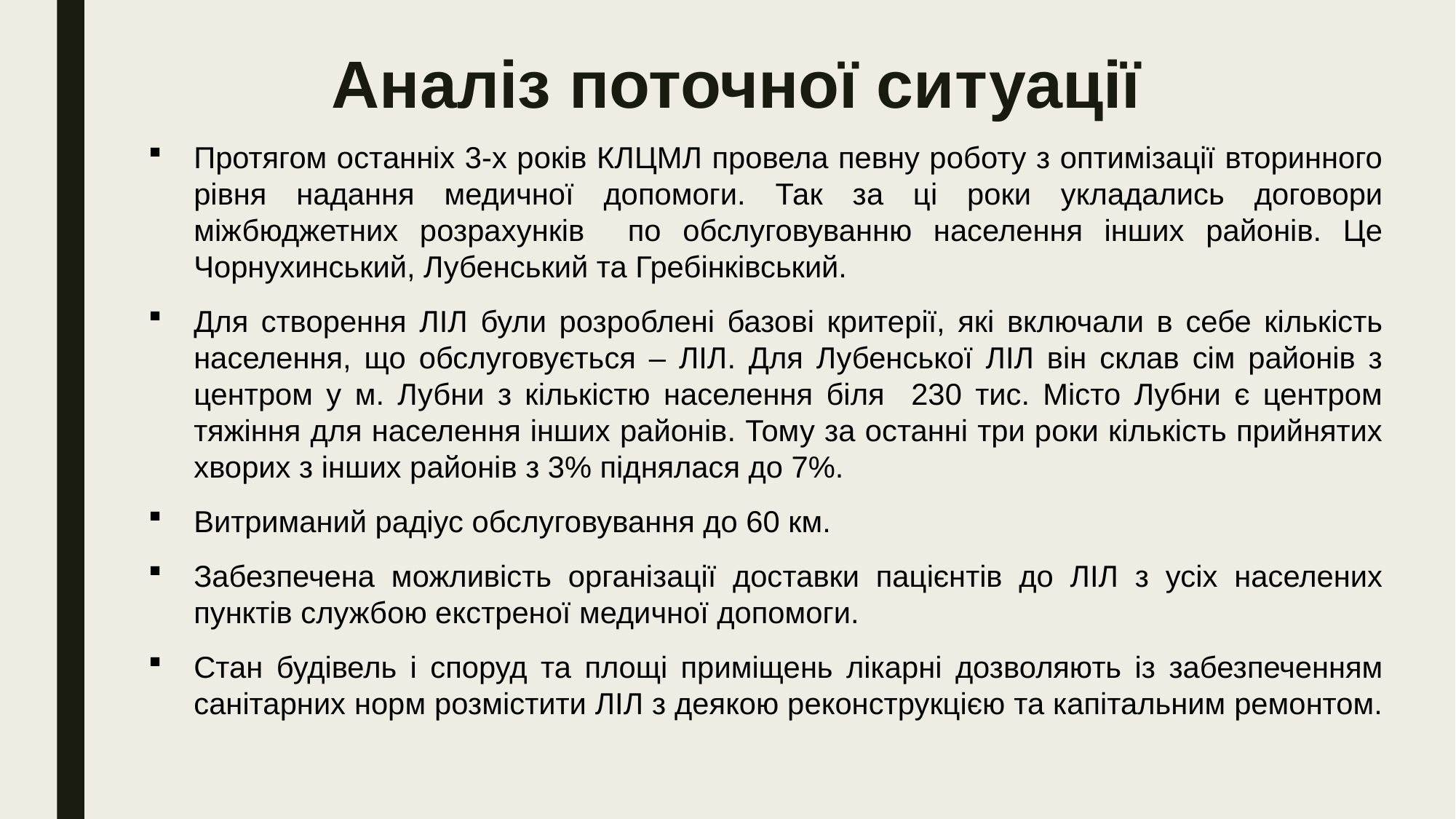

# Аналіз поточної ситуації
Протягом останніх 3-х років КЛЦМЛ провела певну роботу з оптимізації вторинного рівня надання медичної допомоги. Так за ці роки укладались договори міжбюджетних розрахунків  по обслуговуванню населення інших районів. Це Чорнухинський, Лубенський та Гребінківський.

Для створення ЛІЛ були розроблені базові критерії, які включали в себе кількість населення, що обслуговується – ЛІЛ. Для Лубенської ЛІЛ він склав сім районів з центром у м. Лубни з кількістю населення біля  230 тис. Місто Лубни є центром тяжіння для населення інших районів. Тому за останні три роки кількість прийнятих хворих з інших районів з 3% піднялася до 7%.

Витриманий радіус обслуговування до 60 км.

Забезпечена можливість організації доставки пацієнтів до ЛІЛ з усіх населених пунктів службою екстреної медичної допомоги.

Стан будівель і споруд та площі приміщень лікарні дозволяють із забезпеченням санітарних норм розмістити ЛІЛ з деякою реконструкцією та капітальним ремонтом.